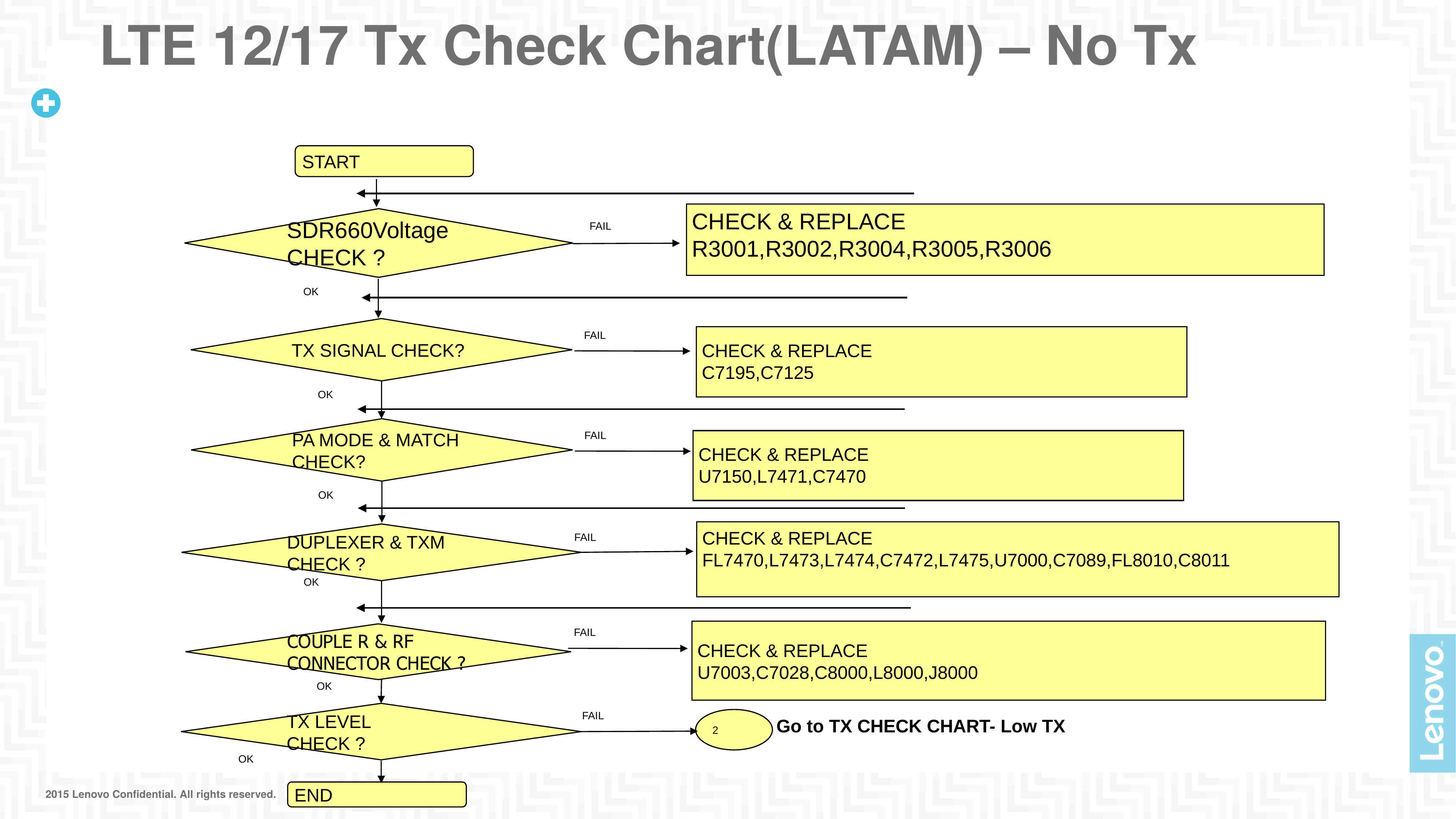

# LTE 12/17 Tx Check Chart(LATAM) – No Tx
START
CHECK & REPLACE
R3001,R3002,R3004,R3005,R3006

SDR660Voltage CHECK ?

FAIL
OK
TX SIGNAL CHECK?
FAIL
CHECK & REPLACE
C7195,C7125
OK
PA MODE & MATCH
CHECK?
FAIL
CHECK & REPLACE
U7150,L7471,C7470
OK
CHECK & REPLACE
FL7470,L7473,L7474,C7472,L7475,U7000,C7089,FL8010,C8011

DUPLEXER & TXM
CHECK ?
FAIL
OK
CHECK & REPLACE
U7003,C7028,C8000,L8000,J8000
FAIL
COUPLE R & RF CONNECTOR CHECK ?
OK
TX LEVEL
CHECK ?
FAIL
2
Go to TX CHECK CHART- Low TX
OK
END